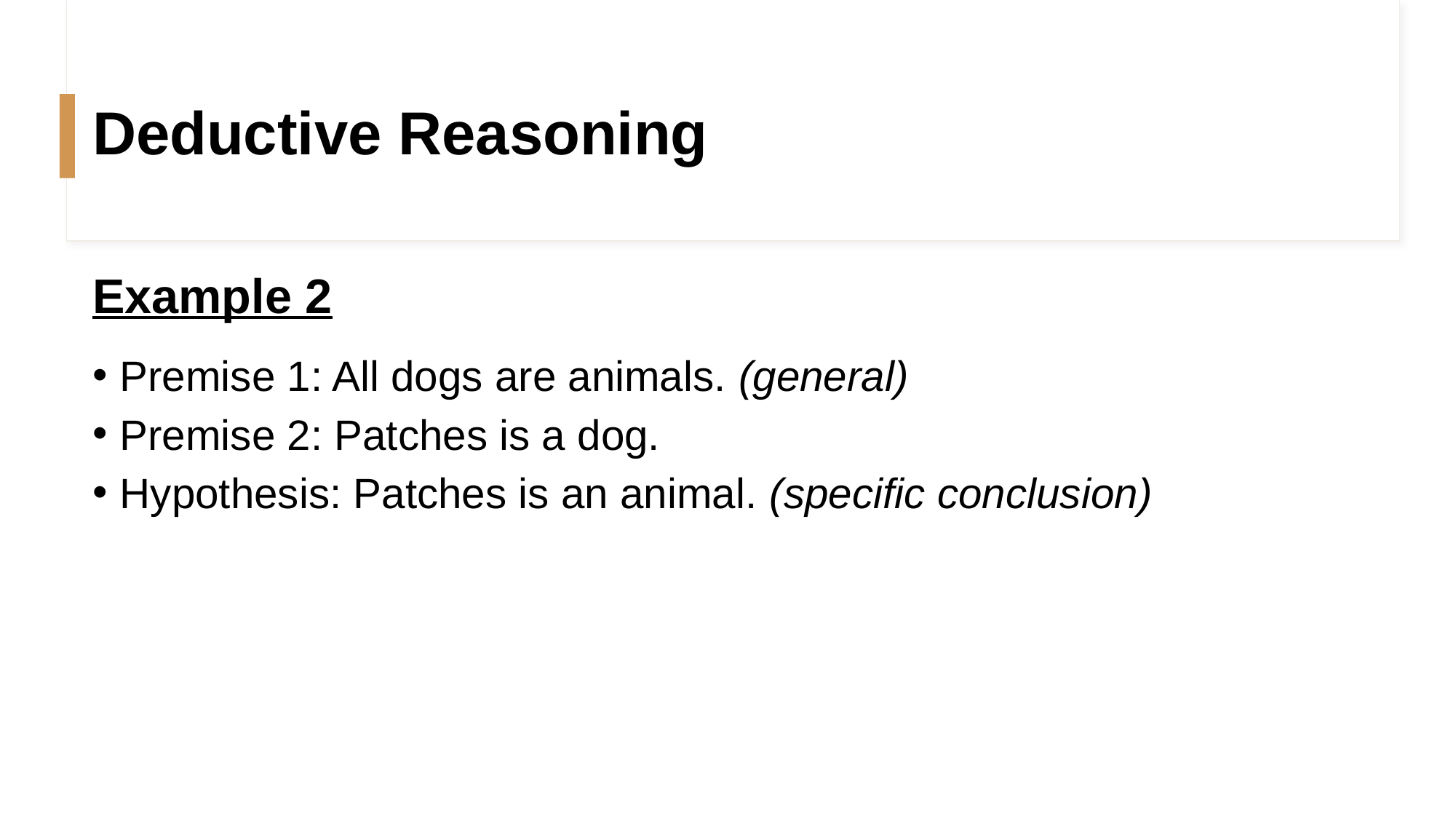

# Deductive Reasoning
Example 2
Premise 1: All dogs are animals. (general)
Premise 2: Patches is a dog.
Hypothesis: Patches is an animal. (specific conclusion)